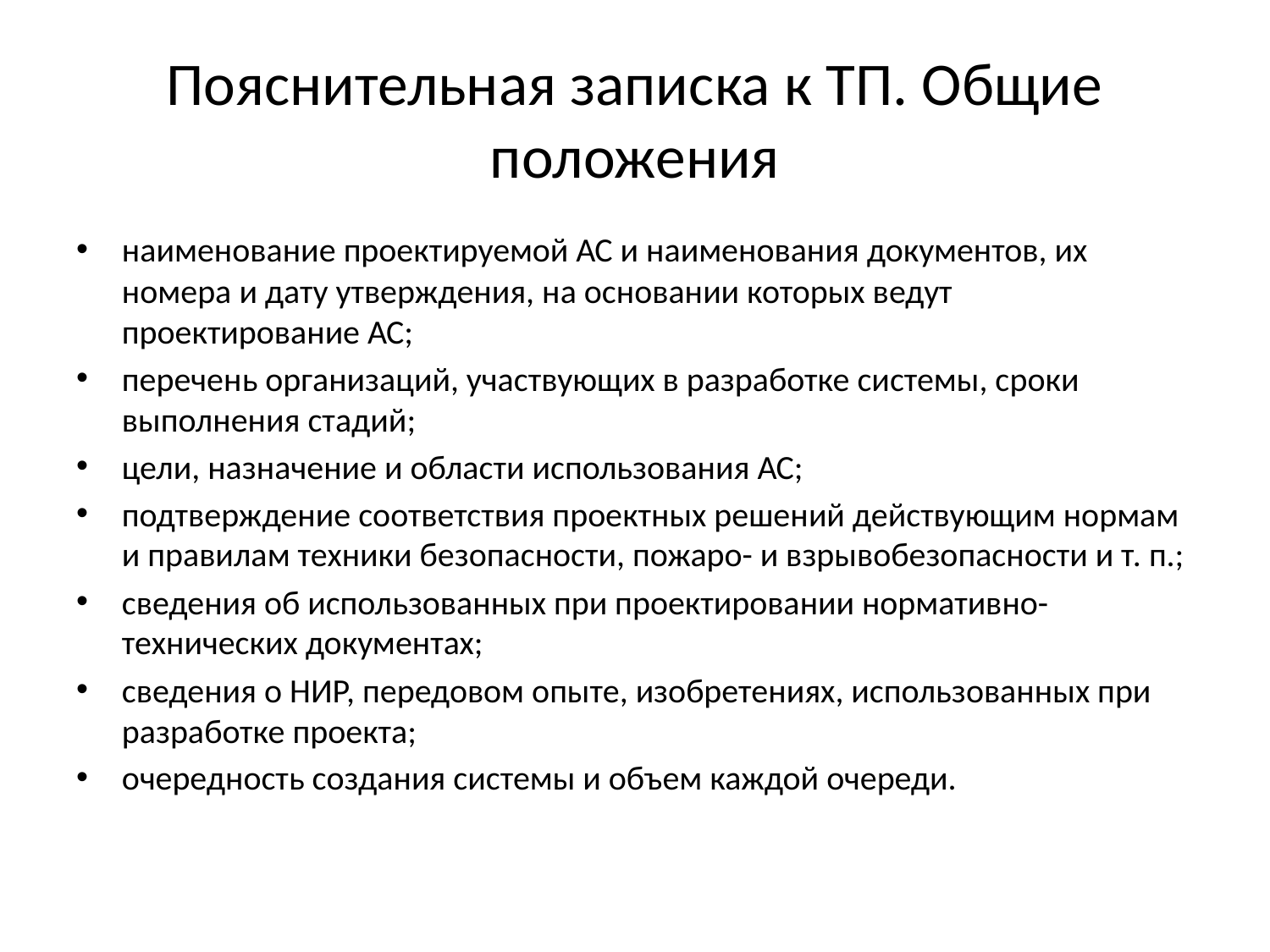

# Пояснительная записка к ТП. Общие положения
наименование проектируемой АС и наименования документов, их номера и дату утверждения, на основании которых ведут проектирование АС;
перечень организаций, участвующих в разработке системы, сроки выполнения стадий;
цели, назначение и области использования АС;
подтверждение соответствия проектных решений действующим нормам и правилам техники безопасности, пожаро- и взрывобезопасности и т. п.;
сведения об использованных при проектировании нормативно-технических документах;
сведения о НИР, передовом опыте, изобретениях, использованных при разработке проекта;
очередность создания системы и объем каждой очереди.